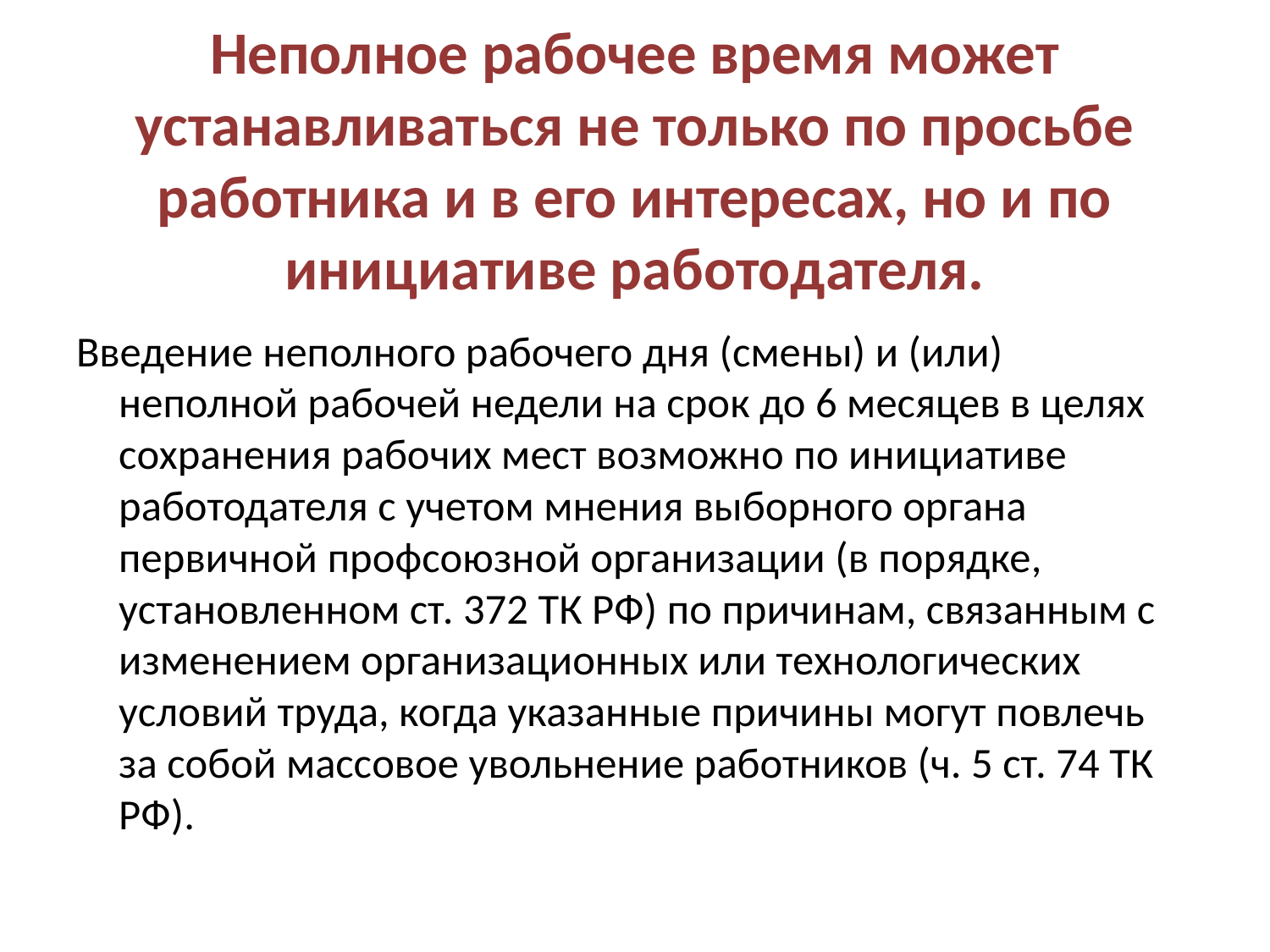

# Неполное рабочее время может устанавливаться не только по просьбе работника и в его интересах, но и по инициативе работодателя.
Введение неполного рабочего дня (смены) и (или) неполной рабочей недели на срок до 6 месяцев в целях сохранения рабочих мест возможно по инициативе работодателя с учетом мнения выборного органа первичной профсоюзной организации (в порядке, установленном ст. 372 ТК РФ) по причинам, связанным с изменением организационных или технологических условий труда, когда указанные причины могут повлечь за собой массовое увольнение работников (ч. 5 ст. 74 ТК РФ).